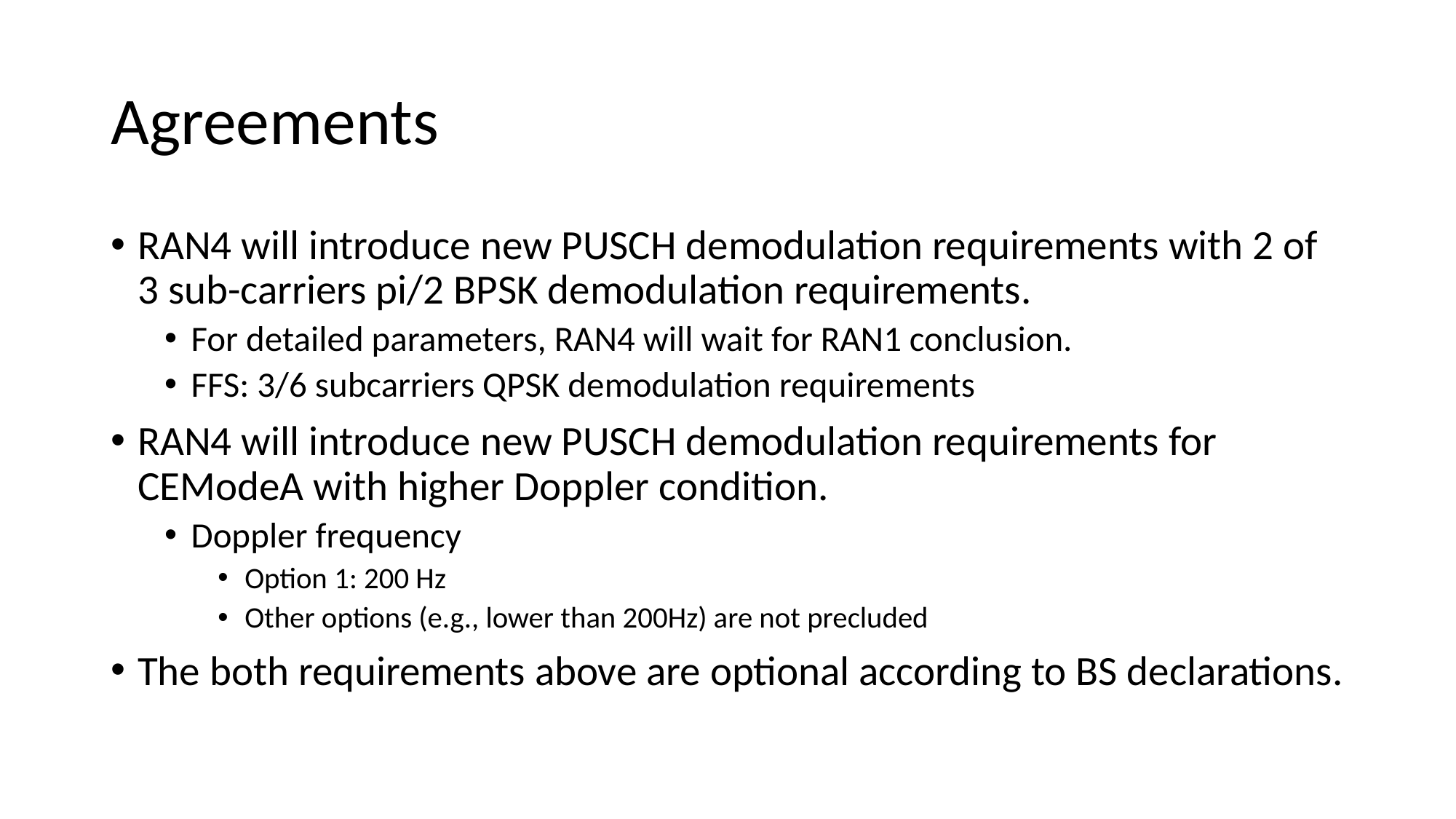

# Agreements
RAN4 will introduce new PUSCH demodulation requirements with 2 of 3 sub-carriers pi/2 BPSK demodulation requirements.
For detailed parameters, RAN4 will wait for RAN1 conclusion.
FFS: 3/6 subcarriers QPSK demodulation requirements
RAN4 will introduce new PUSCH demodulation requirements for CEModeA with higher Doppler condition.
Doppler frequency
Option 1: 200 Hz
Other options (e.g., lower than 200Hz) are not precluded
The both requirements above are optional according to BS declarations.